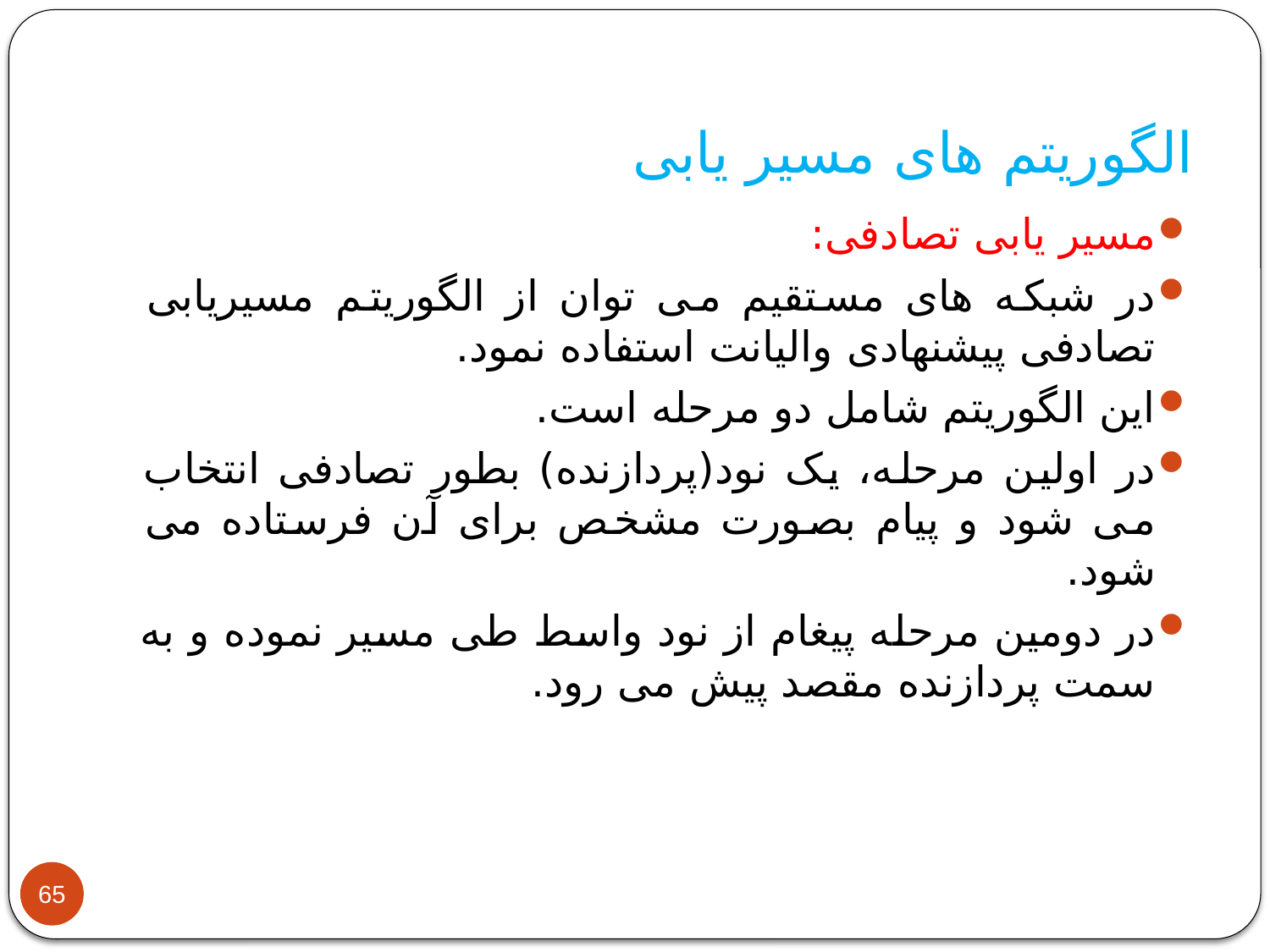

# الگوریتم های مسیر یابی
مسیر یابی تصادفی:
در شبکه های مستقیم می توان از الگوریتم مسیریابی تصادفی پیشنهادی والیانت استفاده نمود.
این الگوریتم شامل دو مرحله است.
در اولین مرحله، یک نود(پردازنده) بطور تصادفی انتخاب می شود و پیام بصورت مشخص برای آن فرستاده می شود.
در دومین مرحله پیغام از نود واسط طی مسیر نموده و به سمت پردازنده مقصد پیش می رود.

65